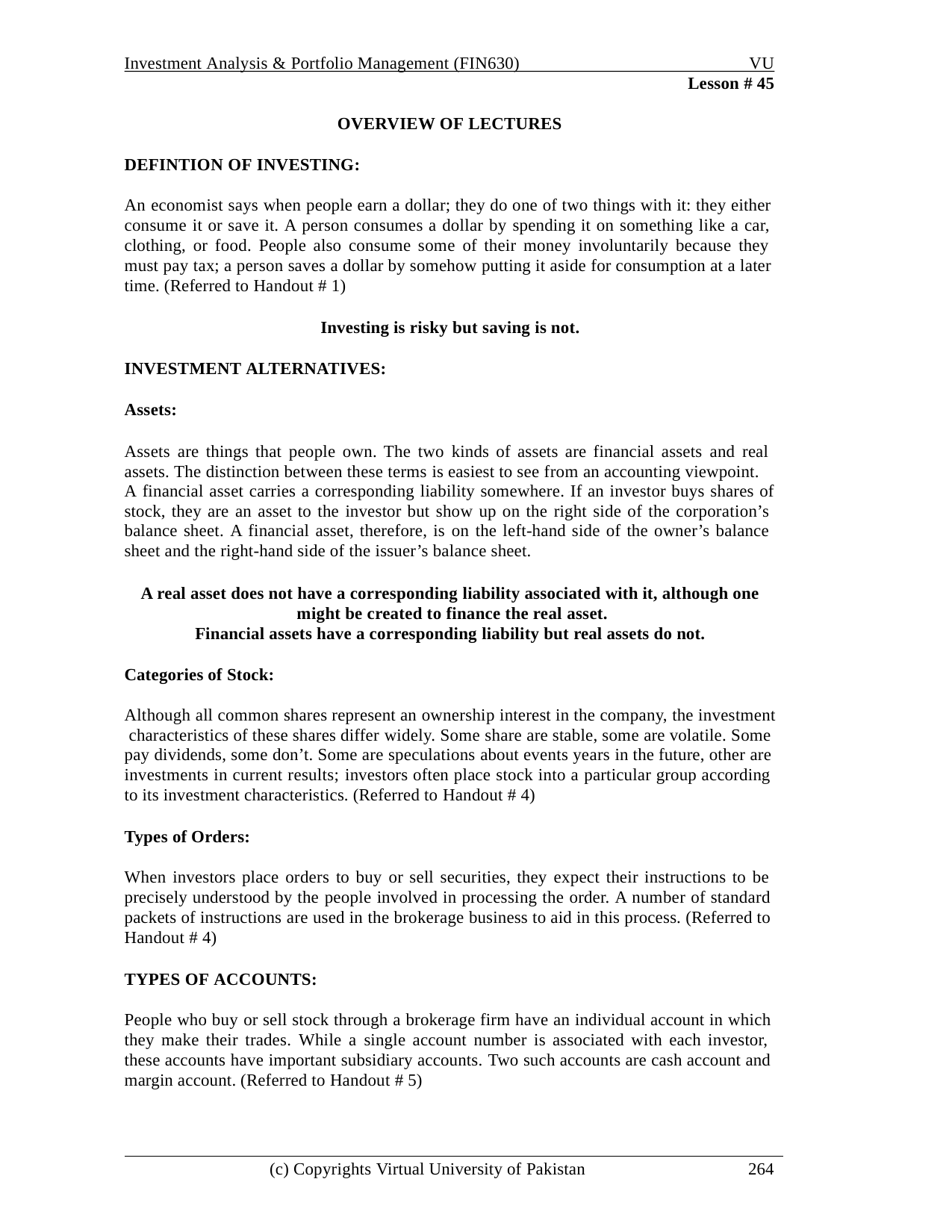

Investment Analysis & Portfolio Management (FIN630)
VU
Lesson # 45

OVERVIEW OF LECTURES

DEFINTION OF INVESTING:

An economist says when people earn a dollar; they do one of two things with it: they either  consume it or save it. A person consumes a dollar by spending it on something like a car,  clothing, or food. People also consume some of their money involuntarily because they  must pay tax; a person saves a dollar by somehow putting it aside for consumption at a later  time. (Referred to Handout # 1)

Investing is risky but saving is not.

INVESTMENT ALTERNATIVES:

Assets:

Assets are things that people own. The two kinds of assets are financial assets and real  assets. The distinction between these terms is easiest to see from an accounting viewpoint.
A financial asset carries a corresponding liability somewhere. If an investor buys shares of
stock, they are an asset to the investor but show up on the right side of the corporation’s  balance sheet. A financial asset, therefore, is on the left-hand side of the owner’s balance  sheet and the right-hand side of the issuer’s balance sheet.

A real asset does not have a corresponding liability associated with it, although one  might be created to finance the real asset.
Financial assets have a corresponding liability but real assets do not.

Categories of Stock:

Although all common shares represent an ownership interest in the company, the investment  characteristics of these shares differ widely. Some share are stable, some are volatile. Some  pay dividends, some don’t. Some are speculations about events years in the future, other are  investments in current results; investors often place stock into a particular group according  to its investment characteristics. (Referred to Handout # 4)

Types of Orders:

When investors place orders to buy or sell securities, they expect their instructions to be  precisely understood by the people involved in processing the order. A number of standard  packets of instructions are used in the brokerage business to aid in this process. (Referred to  Handout # 4)

TYPES OF ACCOUNTS:

People who buy or sell stock through a brokerage firm have an individual account in which  they make their trades. While a single account number is associated with each investor,  these accounts have important subsidiary accounts. Two such accounts are cash account and  margin account. (Referred to Handout # 5)
(c) Copyrights Virtual University of Pakistan
264